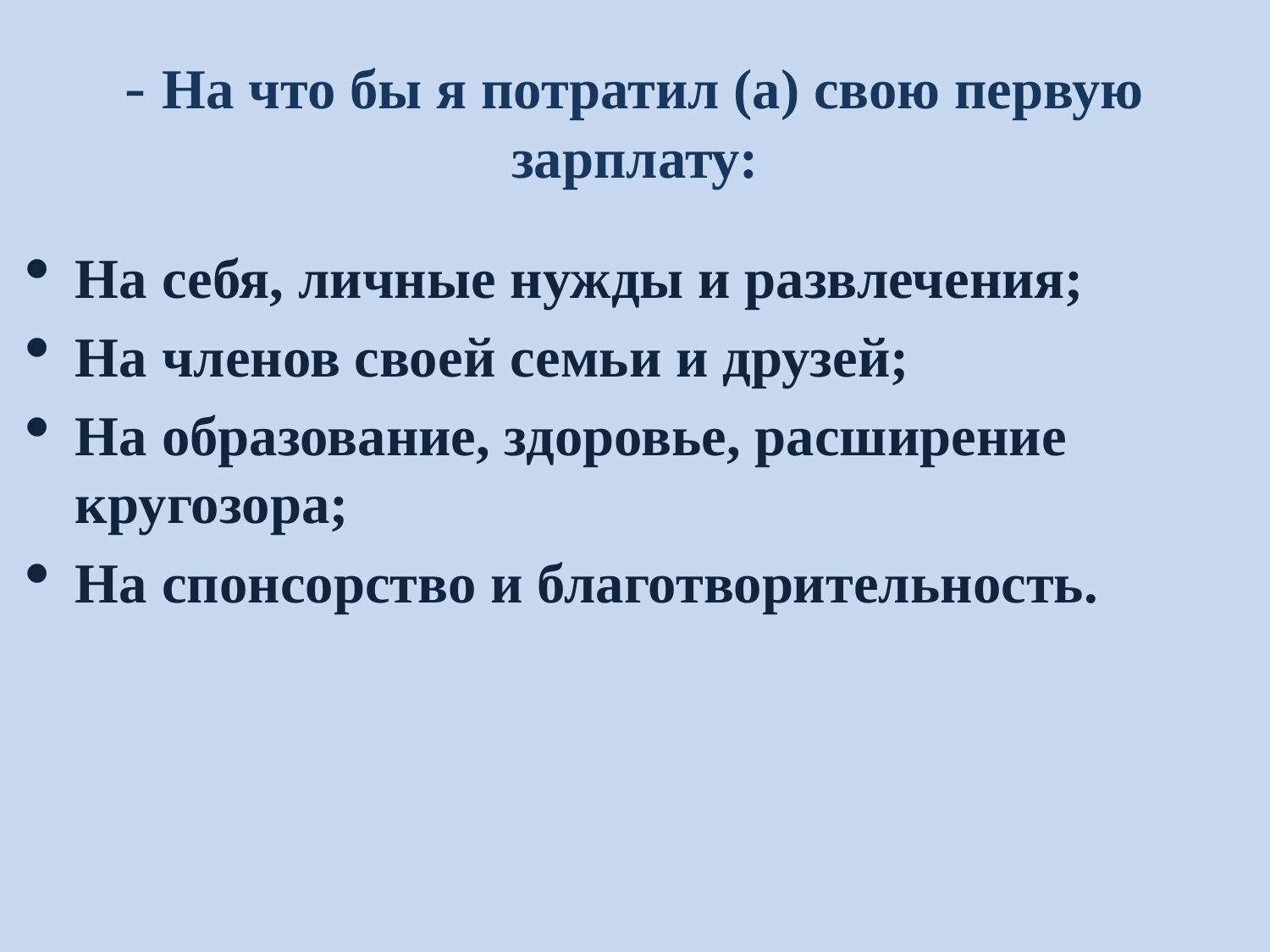

# - На что бы я потратил (а) свою первую зарплату:
На себя, личные нужды и развлечения;
На членов своей семьи и друзей;
На образование, здоровье, расширение кругозора;
На спонсорство и благотворительность.